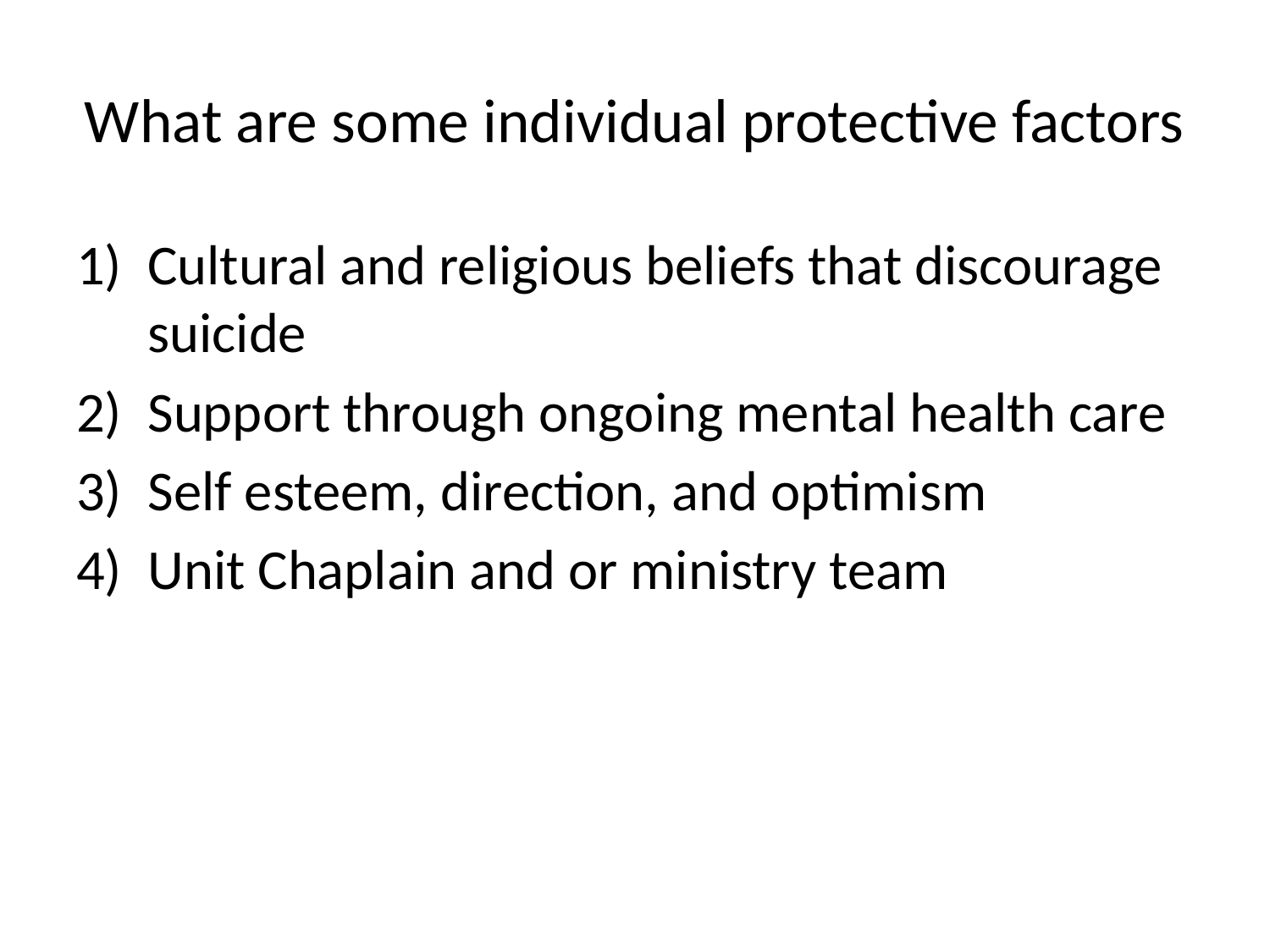

# What are some individual protective factors
Cultural and religious beliefs that discourage suicide
Support through ongoing mental health care
Self esteem, direction, and optimism
Unit Chaplain and or ministry team